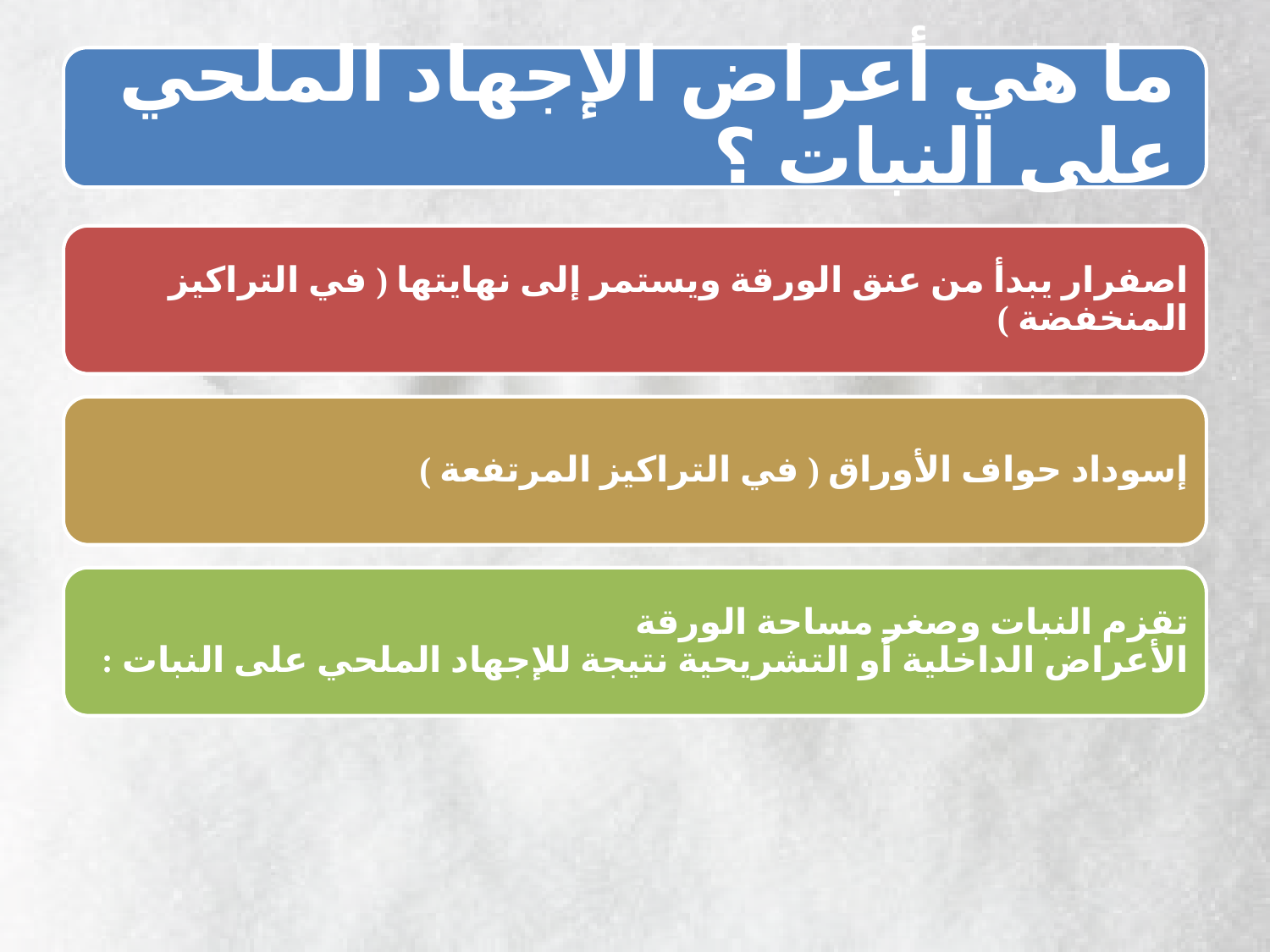

ما هي أعراض الإجهاد الملحي على النبات ؟
اصفرار يبدأ من عنق الورقة ويستمر إلى نهايتها ( في التراكيز المنخفضة )
إسوداد حواف الأوراق ( في التراكيز المرتفعة )
تقزم النبات وصغر مساحة الورقة
الأعراض الداخلية أو التشريحية نتيجة للإجهاد الملحي على النبات :